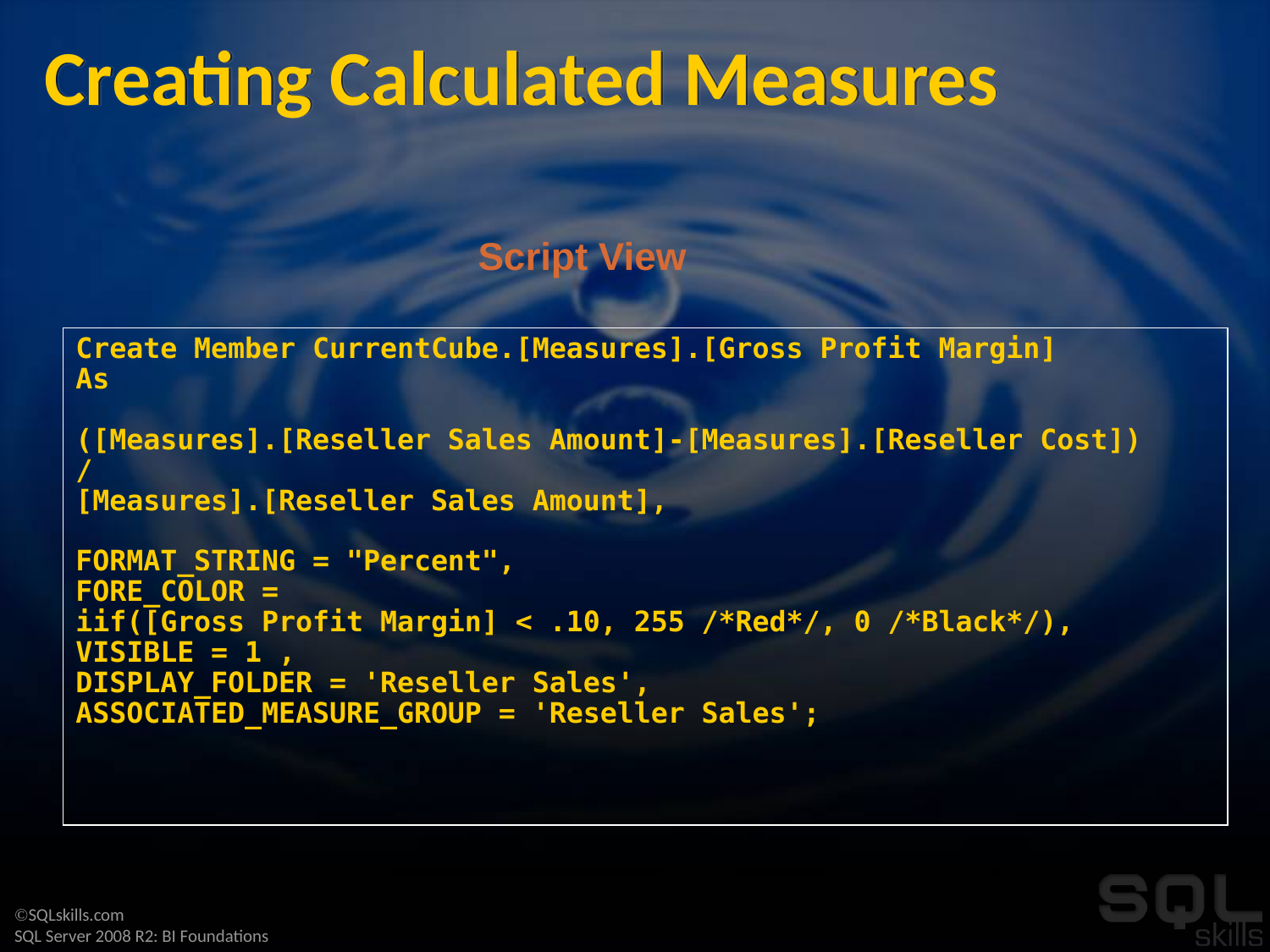

# Creating Calculated Measures
Script View
Create Member CurrentCube.[Measures].[Gross Profit Margin]
As

([Measures].[Reseller Sales Amount]-[Measures].[Reseller Cost])
/
[Measures].[Reseller Sales Amount],

FORMAT_STRING = "Percent",
FORE_COLOR =
iif([Gross Profit Margin] < .10, 255 /*Red*/, 0 /*Black*/),
VISIBLE = 1 ,
DISPLAY_FOLDER = 'Reseller Sales',
ASSOCIATED_MEASURE_GROUP = 'Reseller Sales';